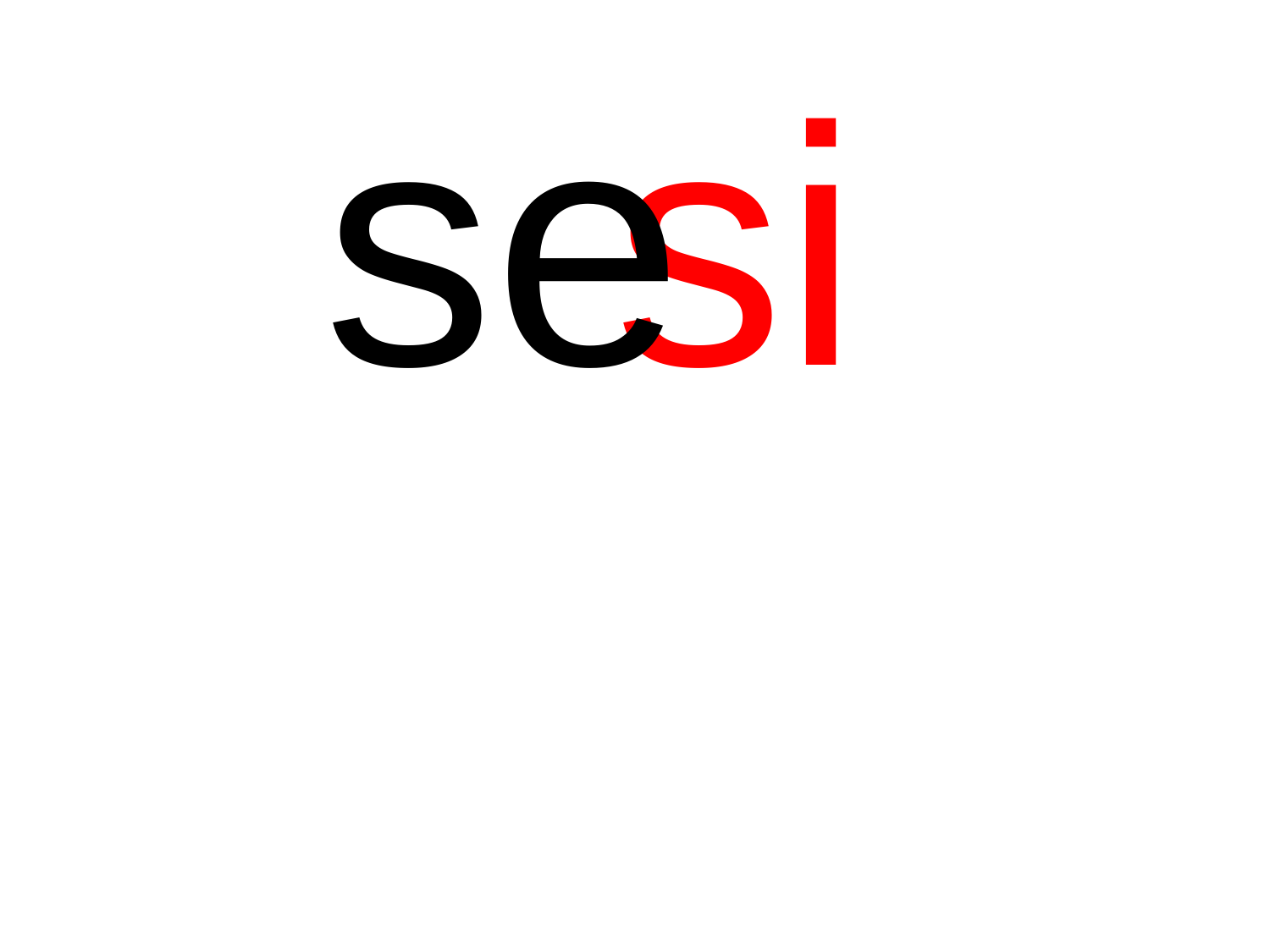

| se |
| --- |
| si |
| --- |